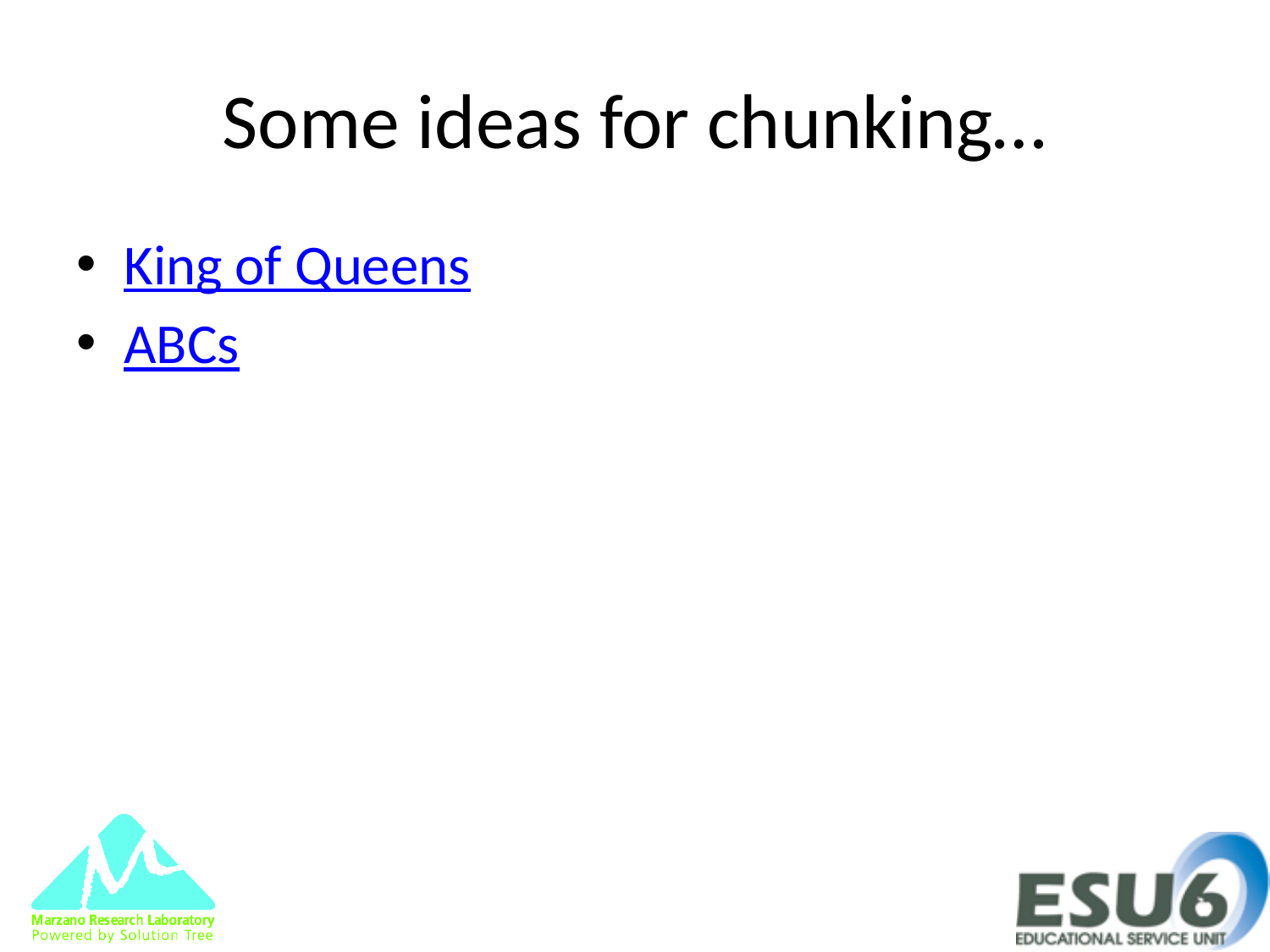

# Some ideas for chunking…
King of Queens
ABCs